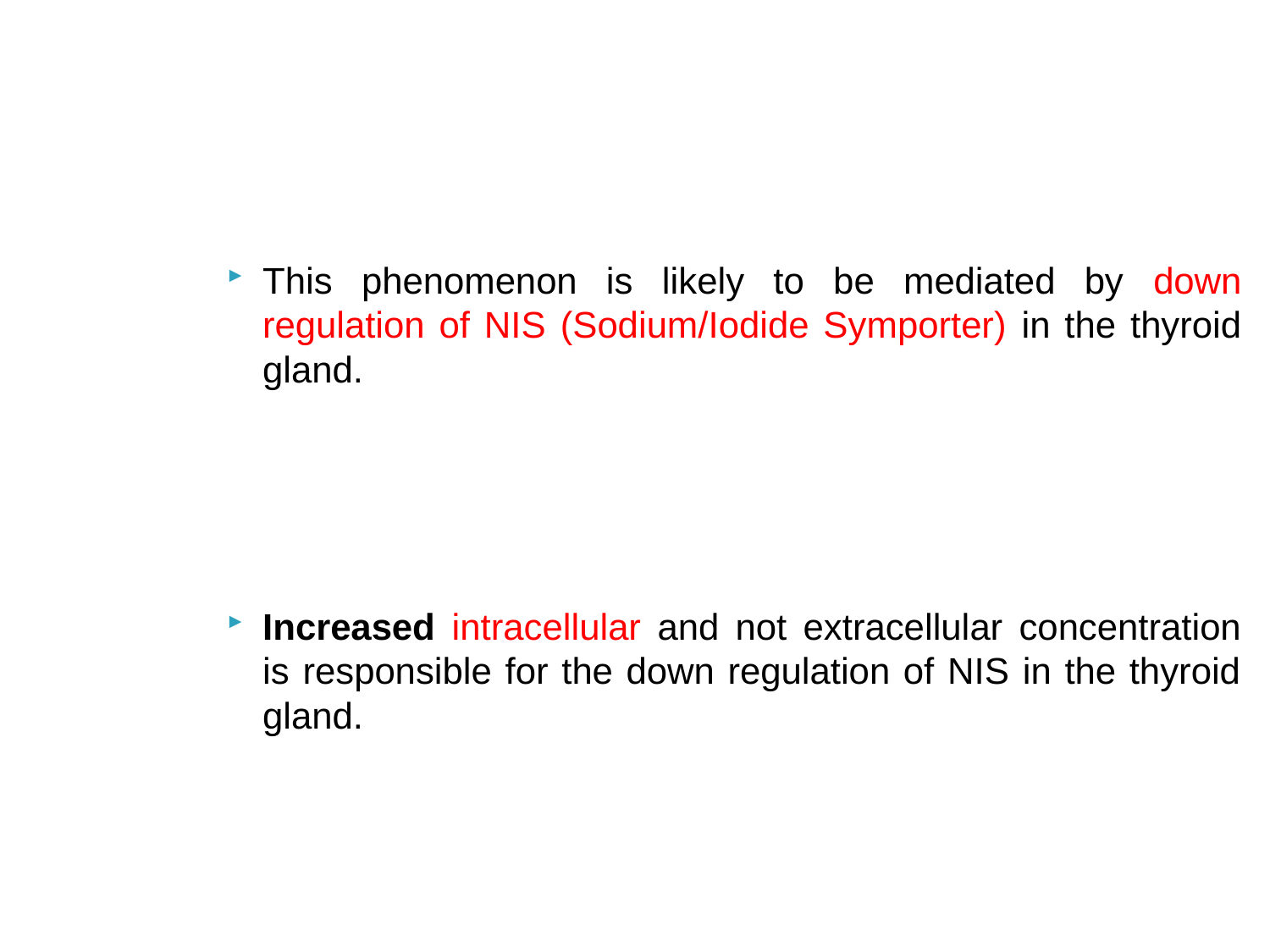

This phenomenon is likely to be mediated by down regulation of NIS (Sodium/Iodide Symporter) in the thyroid gland.

Increased intracellular and not extracellular concentration is responsible for the down regulation of NIS in the thyroid gland.